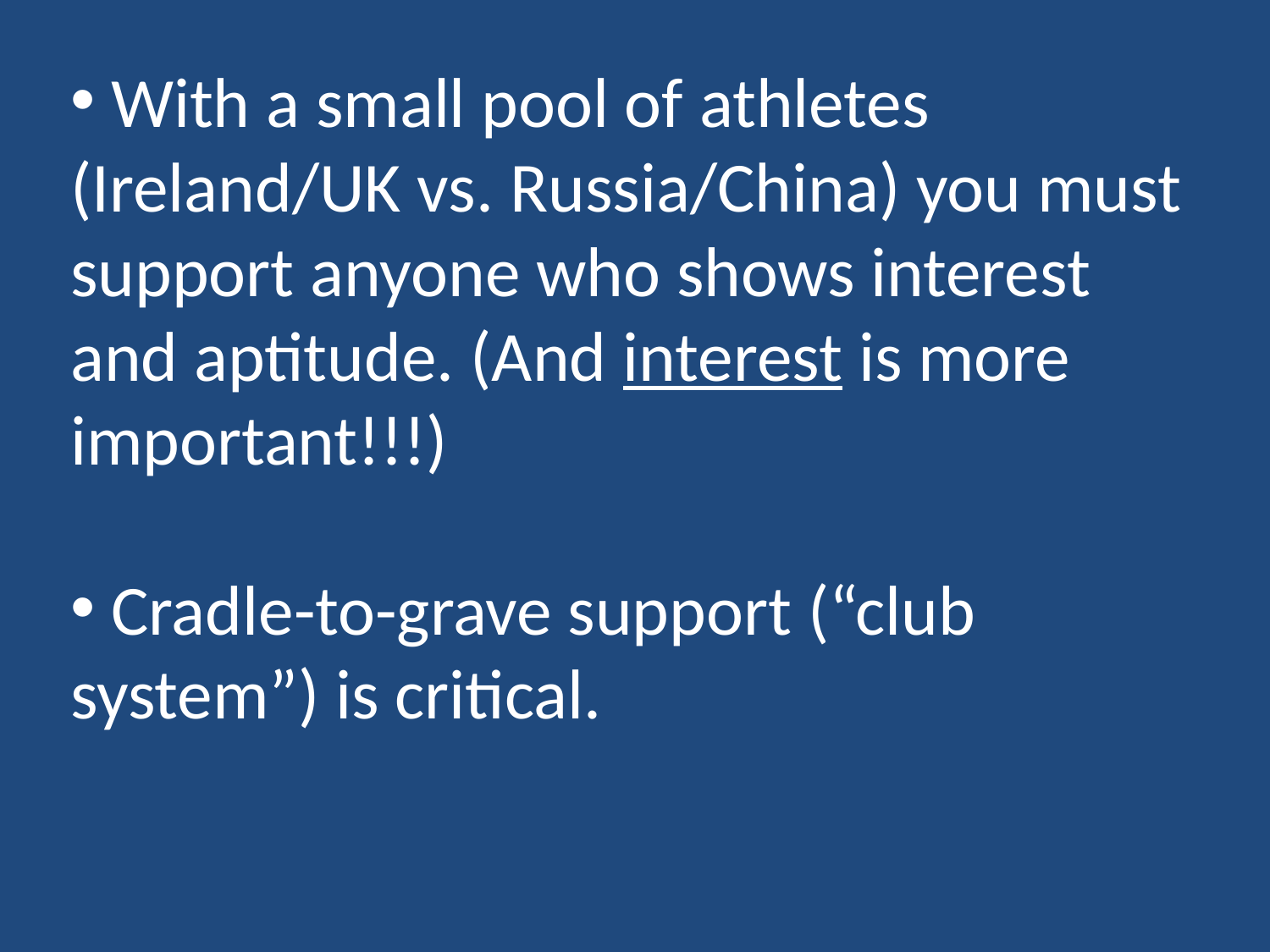

With a small pool of athletes (Ireland/UK vs. Russia/China) you must support anyone who shows interest and aptitude. (And interest is more important!!!)

 Cradle-to-grave support (“club system”) is critical.